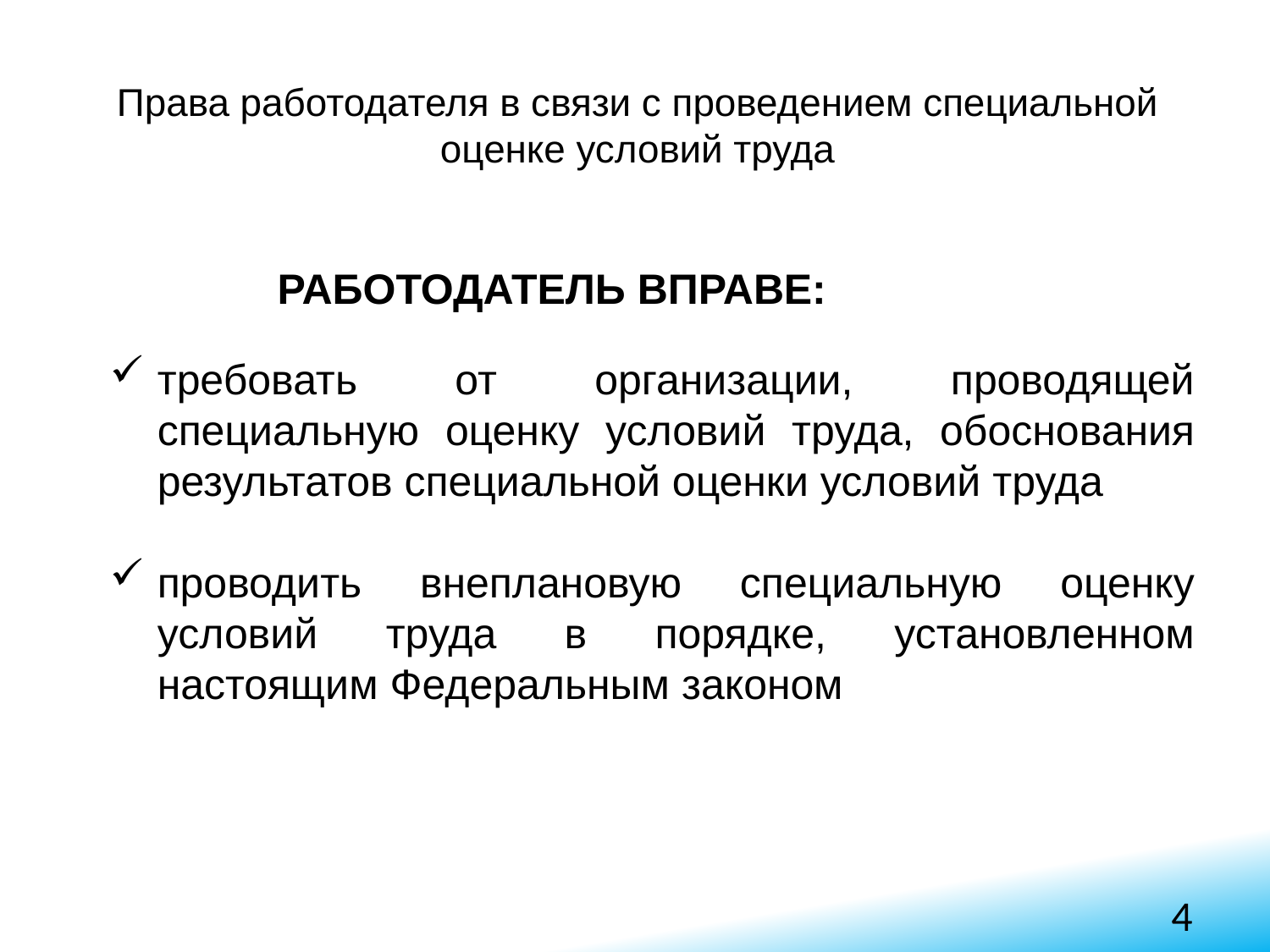

Права работодателя в связи с проведением специальной оценке условий труда
РАБОТОДАТЕЛЬ ВПРАВЕ:
требовать от организации, проводящей специальную оценку условий труда, обоснования результатов специальной оценки условий труда

проводить внеплановую специальную оценку условий труда в порядке, установленном настоящим Федеральным законом

требовать от организации, проводящей специальную оценку условий труда, обоснования результатов специальной оценки условий труда

проводить внеплановую специальную оценку условий труда в порядке, установленном настоящим Федеральным законом

4